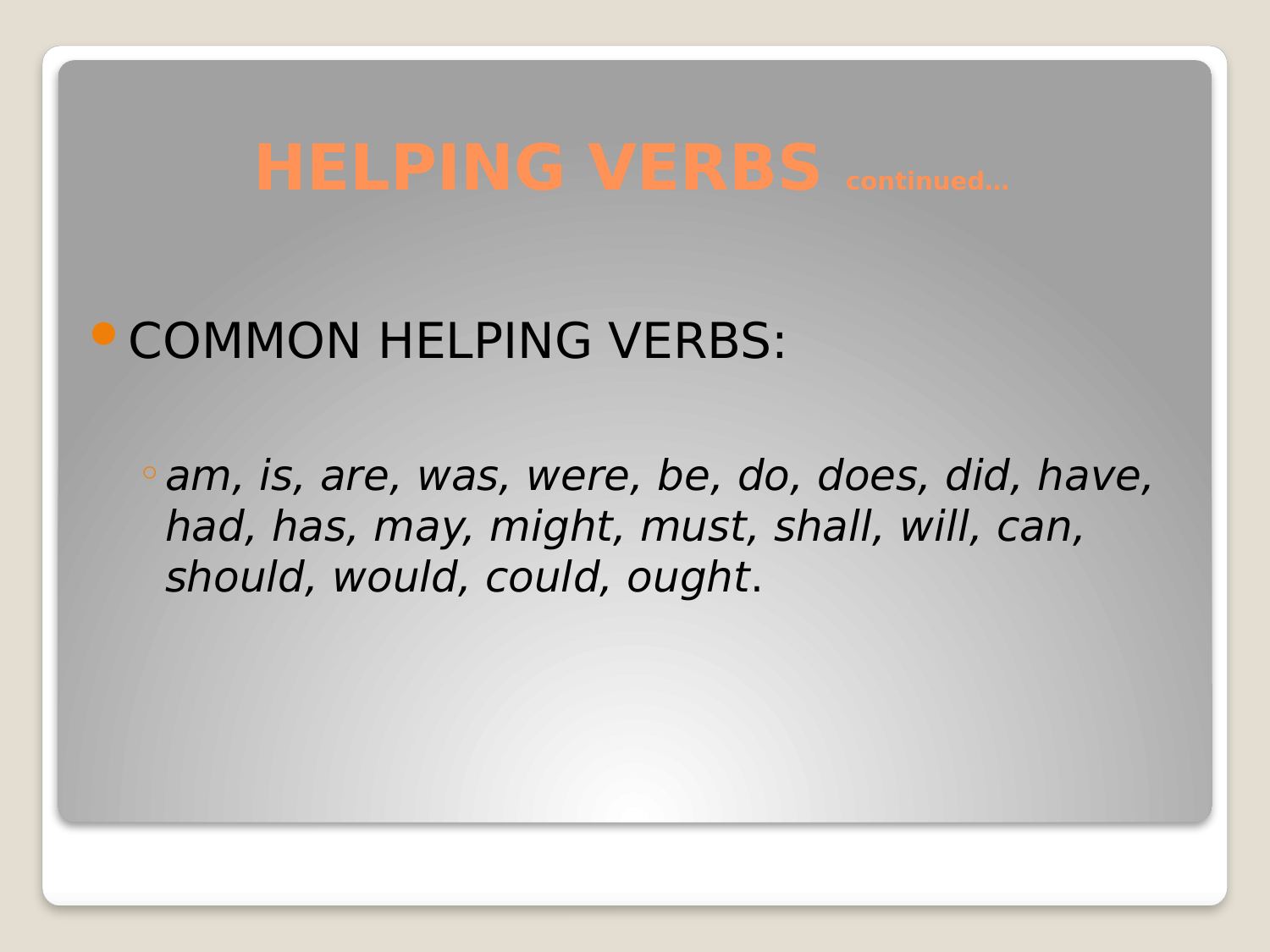

# HELPING VERBS continued…

COMMON HELPING VERBS:

am, is, are, was, were, be, do, does, did, have, had, has, may, might, must, shall, will, can, should, would, could, ought.